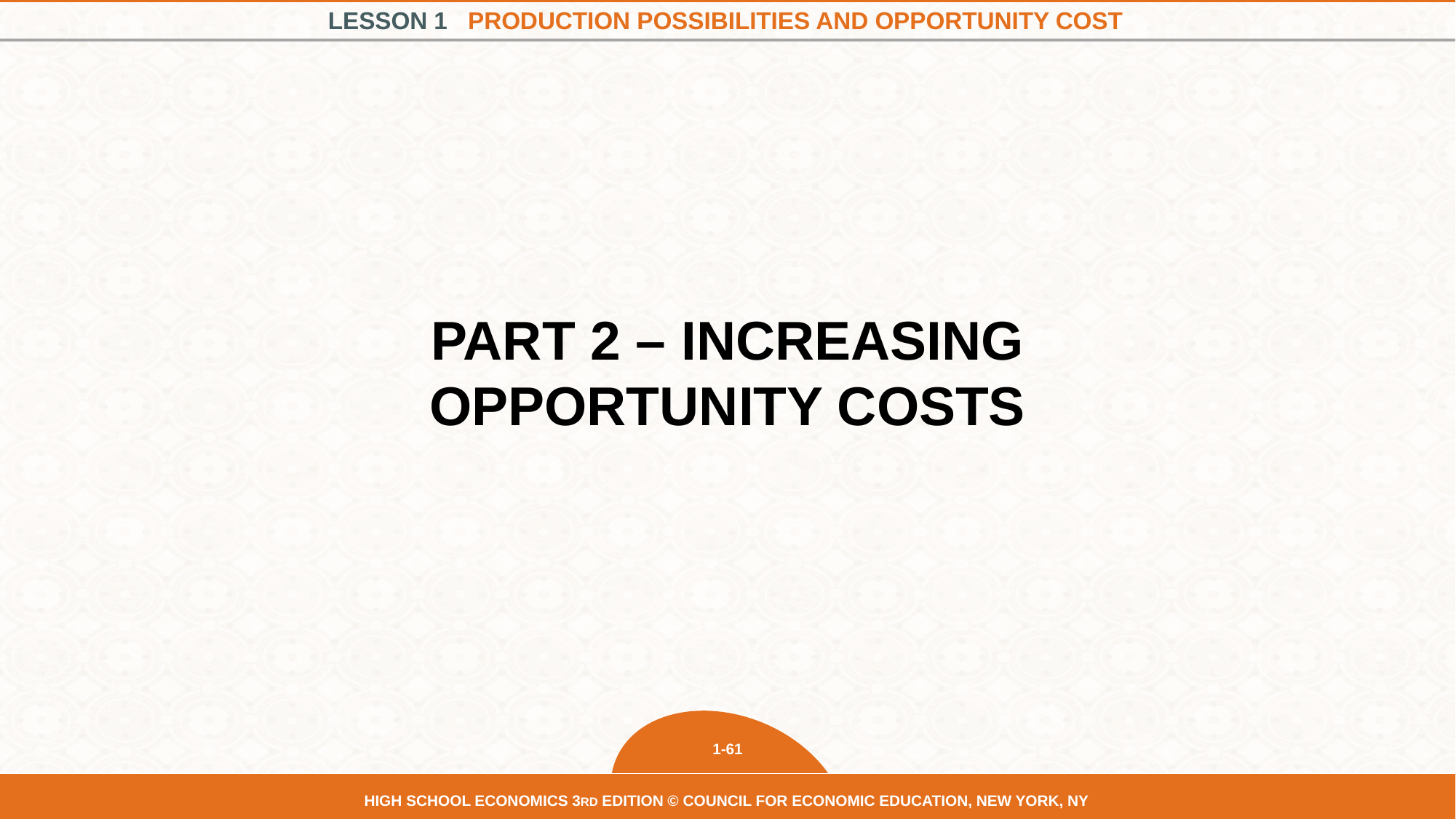

# Part 2 – Increasing opportunity costs